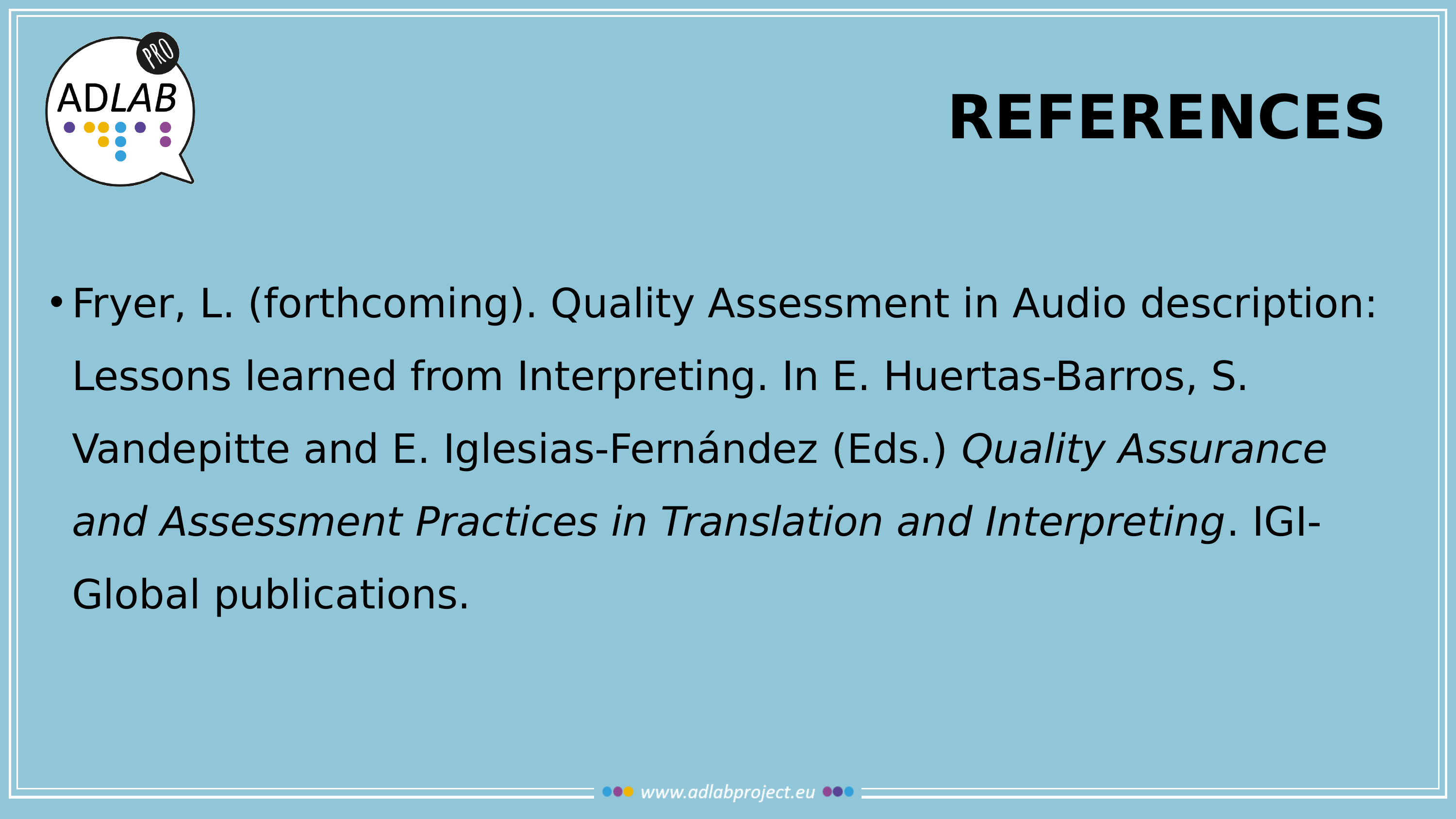

# references
Fryer, L. (forthcoming). Quality Assessment in Audio description: Lessons learned from Interpreting. In E. Huertas-Barros, S. Vandepitte and E. Iglesias-Fernández (Eds.) Quality Assurance and Assessment Practices in Translation and Interpreting. IGI-Global publications.